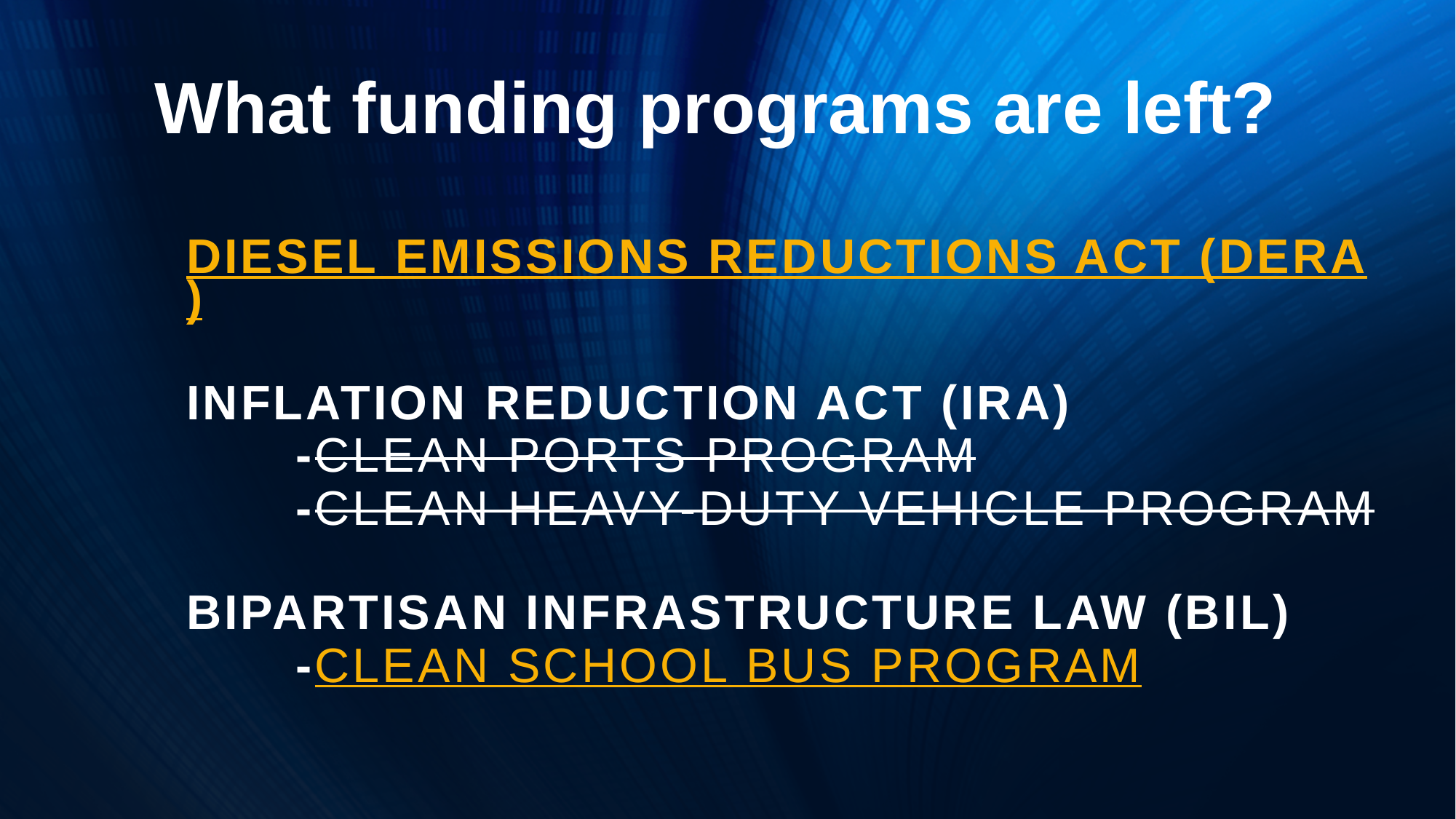

What funding programs are left?
Diesel Emissions Reductions Act (DERA)

Inflation Reduction Act (IRA)
	-Clean Ports Program
	-Clean Heavy-Duty Vehicle Program

Bipartisan Infrastructure Law (BIL)
	-Clean School Bus program